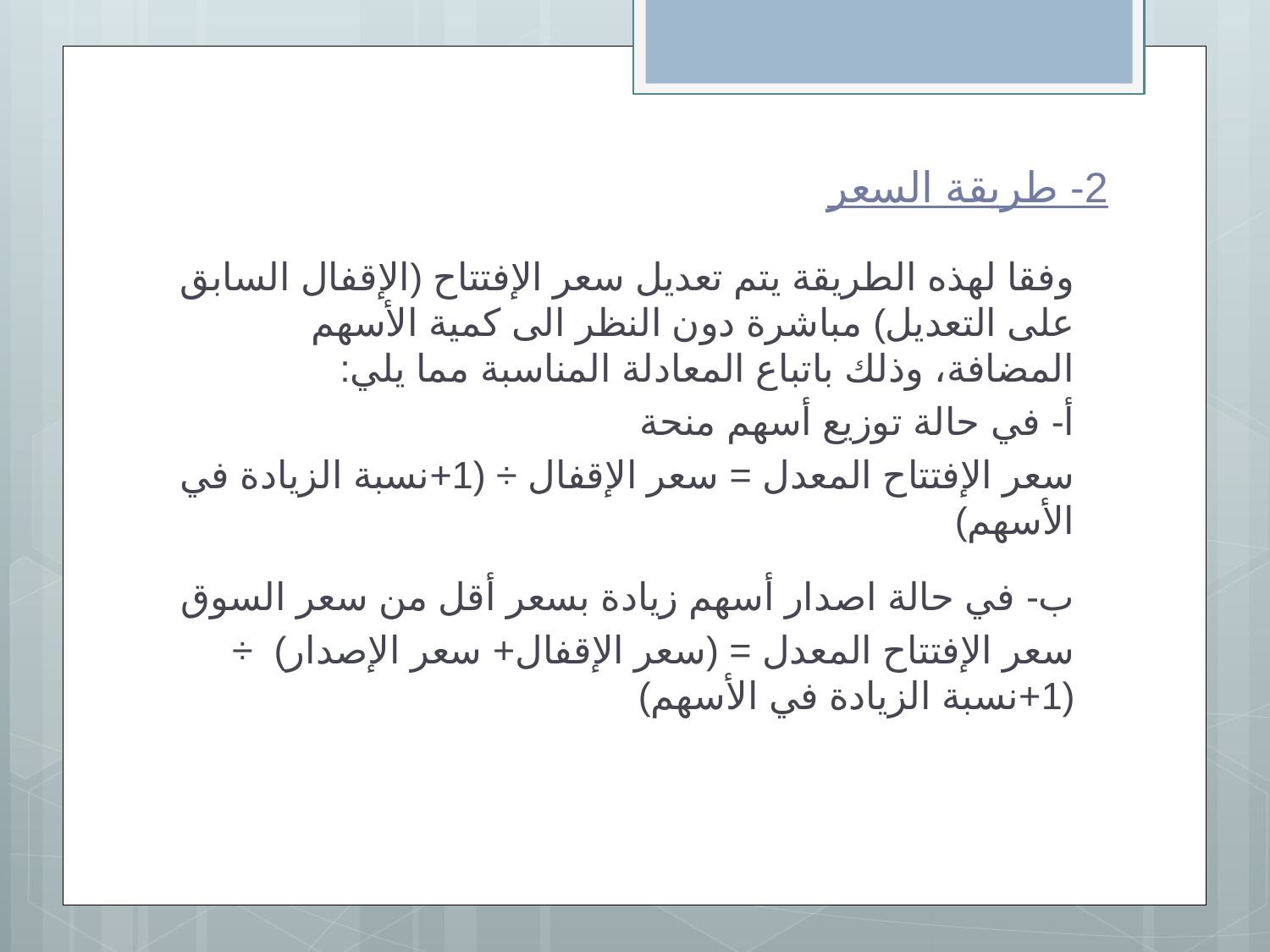

# 2- طريقة السعر
وفقا لهذه الطريقة يتم تعديل سعر الإفتتاح (الإقفال السابق على التعديل) مباشرة دون النظر الى كمية الأسهم المضافة، وذلك باتباع المعادلة المناسبة مما يلي:
أ- في حالة توزيع أسهم منحة
سعر الإفتتاح المعدل = سعر الإقفال ÷ (1+نسبة الزيادة في الأسهم)

ب- في حالة اصدار أسهم زيادة بسعر أقل من سعر السوق
سعر الإفتتاح المعدل = (سعر الإقفال+ سعر الإصدار)  ÷ (1+نسبة الزيادة في الأسهم)